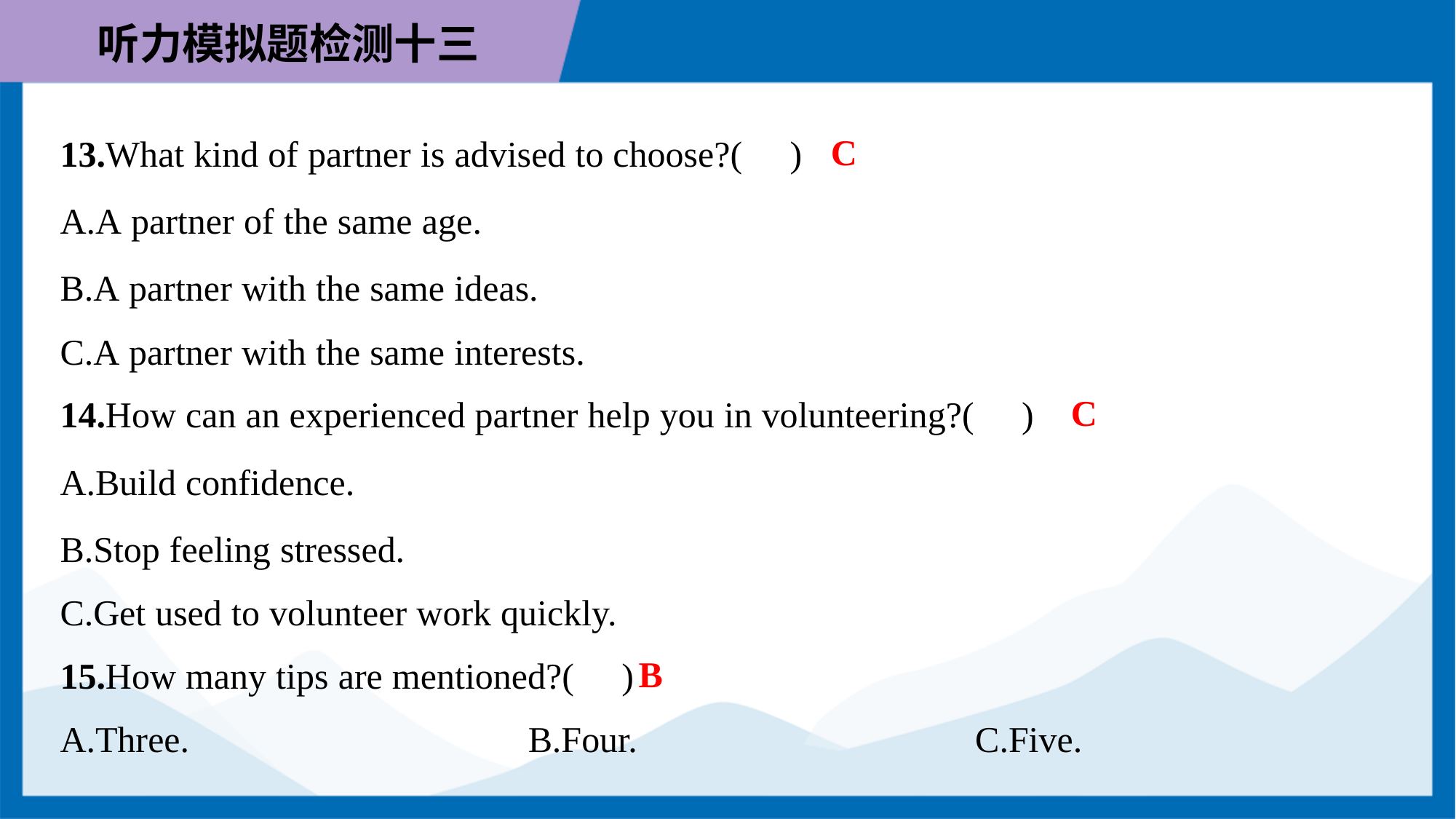

C
13.What kind of partner is advised to choose?(     )
A.A partner of the same age.
B.A partner with the same ideas.
C.A partner with the same interests.
C
14.How can an experienced partner help you in volunteering?(     )
A.Build confidence.
B.Stop feeling stressed.
C.Get used to volunteer work quickly.
B
15.How many tips are mentioned?(     )
A.Three.	B.Four.	C.Five.